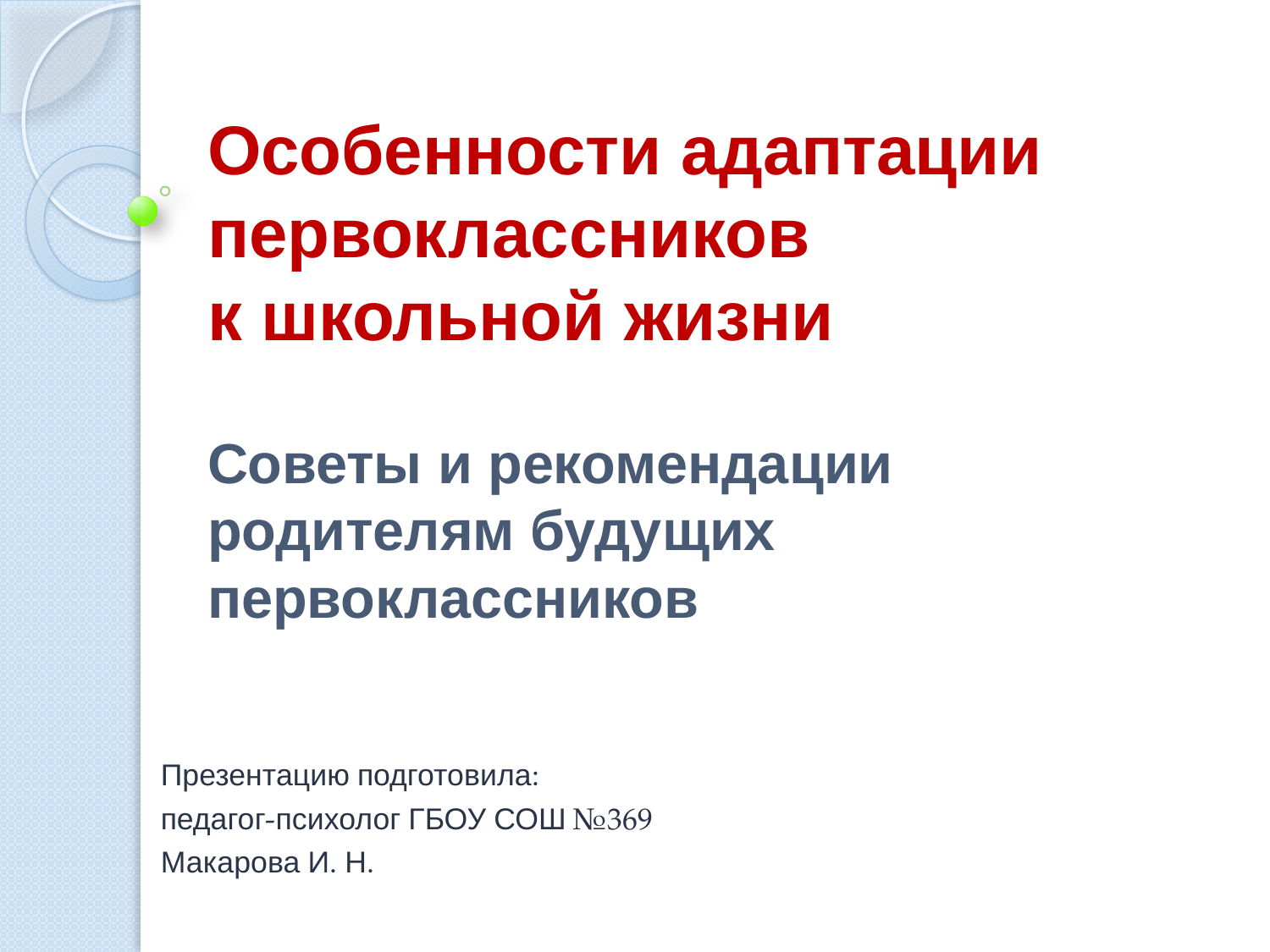

# Особенности адаптации первоклассников к школьной жизни Советы и рекомендации родителям будущих первоклассников
Презентацию подготовила:
педагог-психолог ГБОУ СОШ №369
Макарова И. Н.